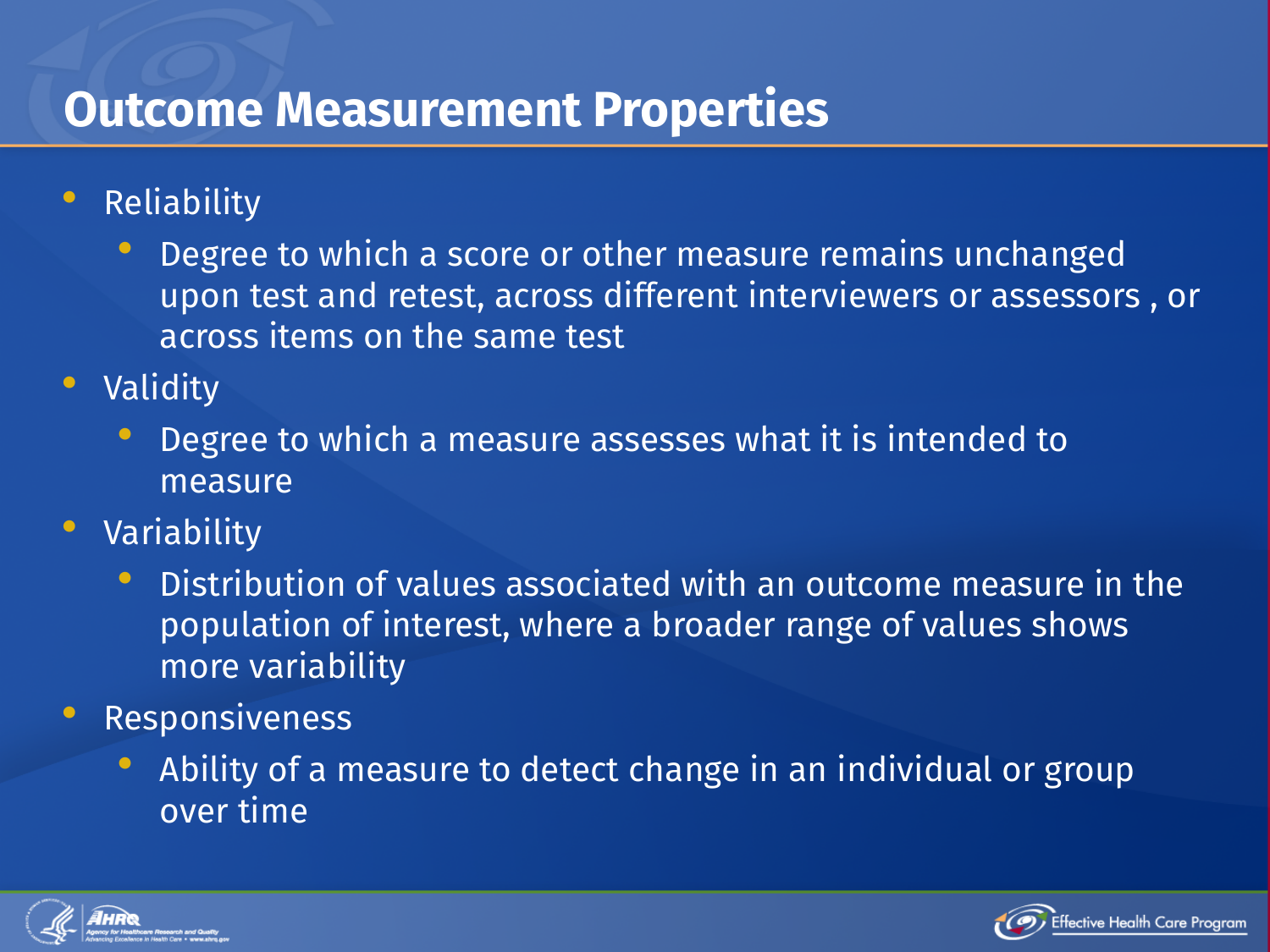

# Outcome Measurement Properties
Reliability
Degree to which a score or other measure remains unchanged upon test and retest, across different interviewers or assessors , or across items on the same test
Validity
Degree to which a measure assesses what it is intended to measure
Variability
Distribution of values associated with an outcome measure in the population of interest, where a broader range of values shows more variability
Responsiveness
Ability of a measure to detect change in an individual or group over time